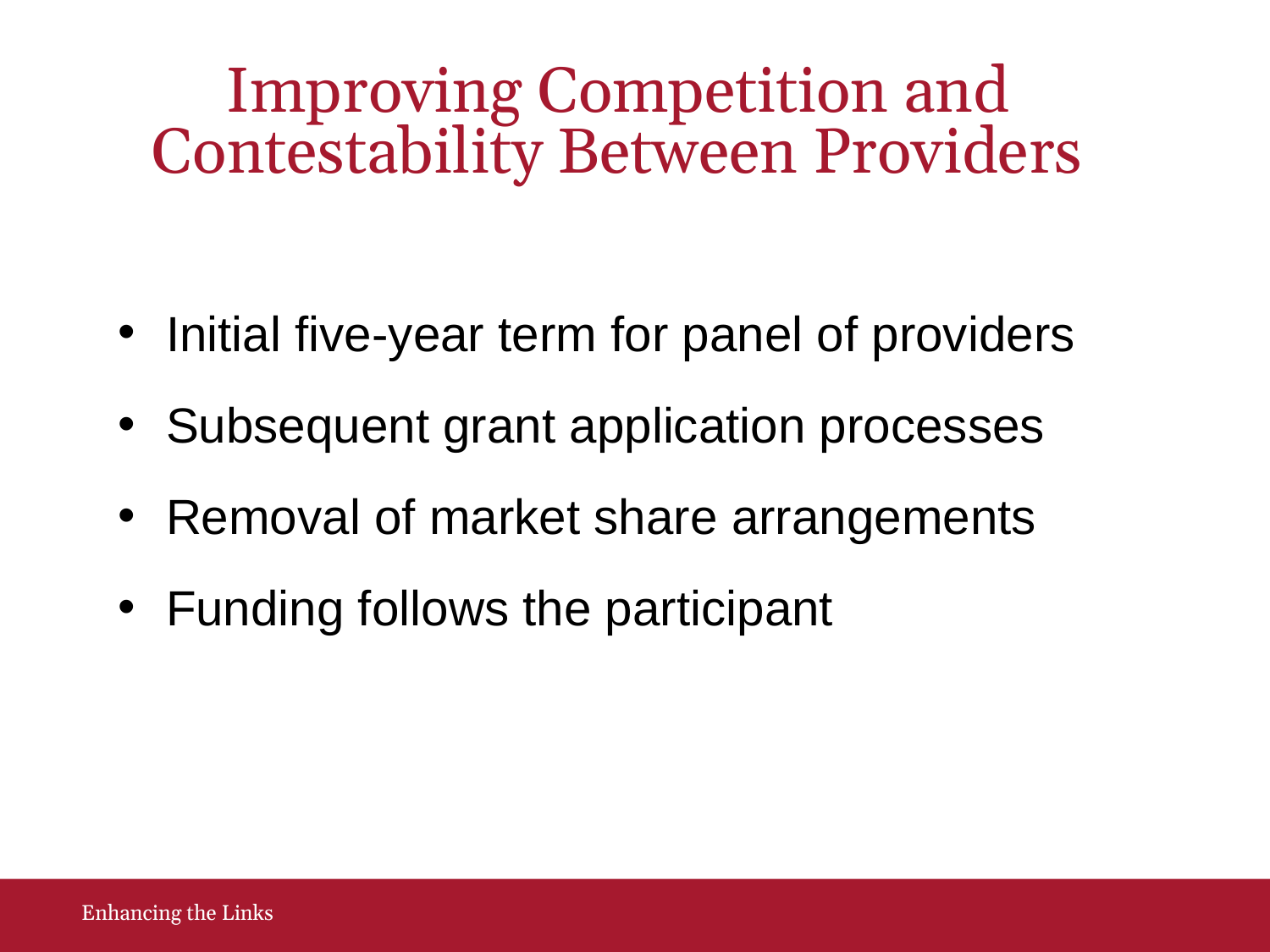

# Improving Competition and Contestability Between Providers
Initial five-year term for panel of providers
Subsequent grant application processes
Removal of market share arrangements
Funding follows the participant

Enhancing the Links